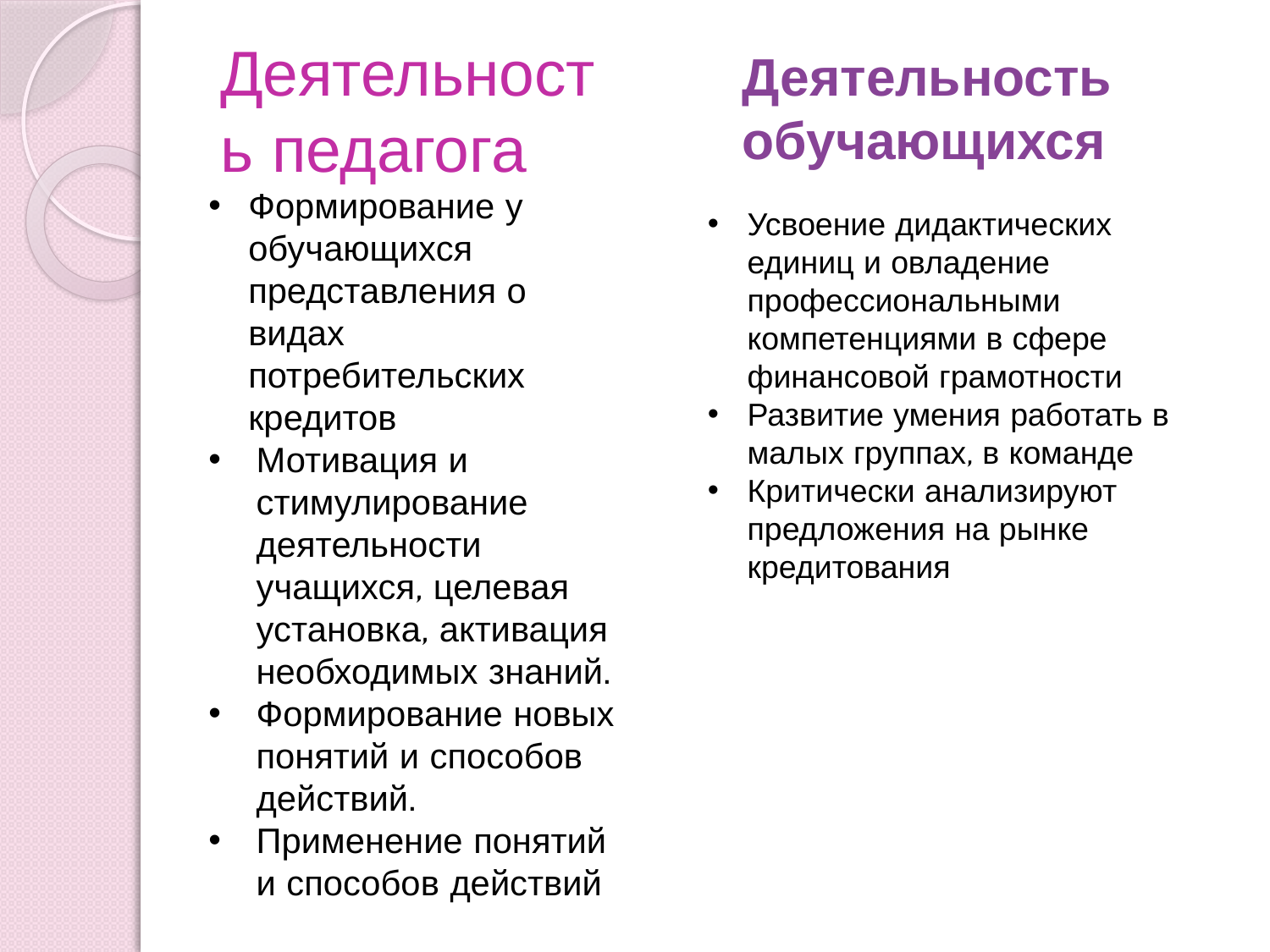

# Деятельность педагога
Деятельность обучающихся
Формирование у обучающихся представления о видах потребительских кредитов
Мотивация и стимулирование деятельности учащихся, целевая установка, активация необходимых знаний.
Формирование новых понятий и способов действий.
Применение понятий и способов действий

Усвоение дидактических единиц и овладение профессиональными компетенциями в сфере финансовой грамотности
Развитие умения работать в малых группах, в команде
Критически анализируют предложения на рынке кредитования